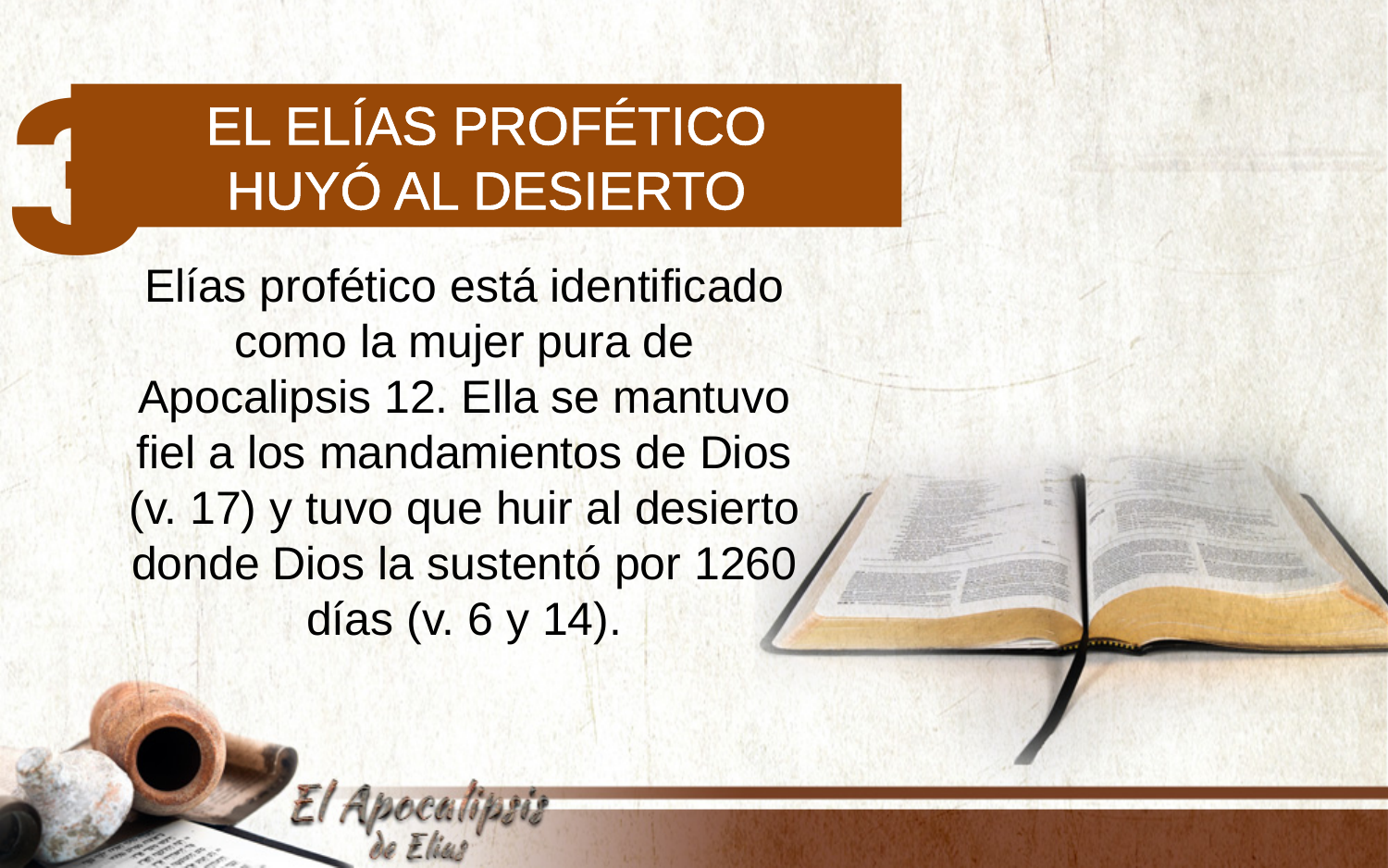

3
El Elías profético
huyó al desierto
Elías profético está identificado como la mujer pura de Apocalipsis 12. Ella se mantuvo fiel a los mandamientos de Dios (v. 17) y tuvo que huir al desierto donde Dios la sustentó por 1260 días (v. 6 y 14).